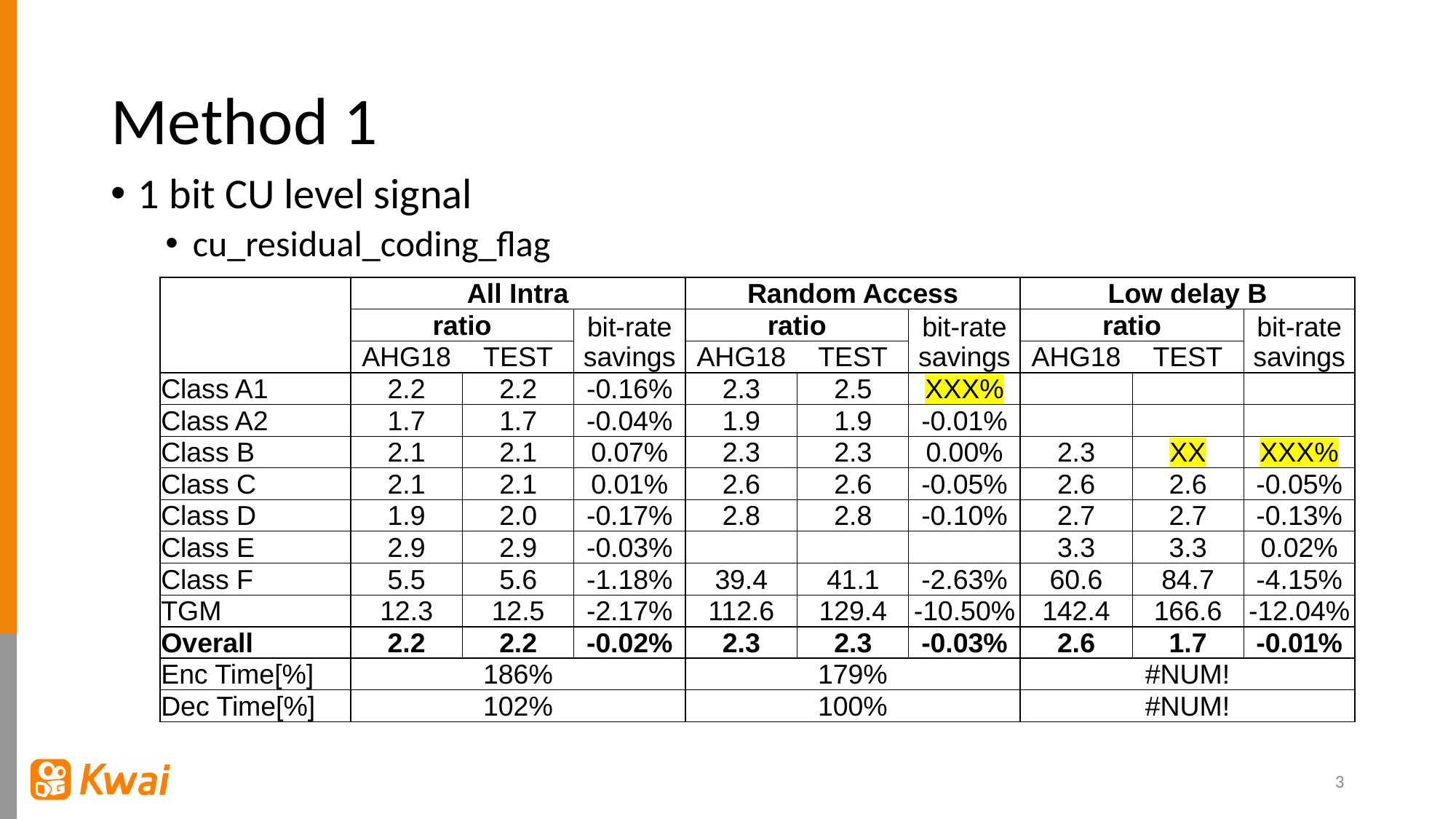

# Method 1
1 bit CU level signal
cu_residual_coding_flag

|  | All Intra |  |  | Random Access |  |  | Low delay B |  |  |
| --- | --- | --- | --- | --- | --- | --- | --- | --- | --- |
|  | ratio |  | bit-rate savings | ratio |  | bit-rate savings | ratio |  | bit-rate savings |
|  | AHG18 | TEST |  | AHG18 | TEST |  | AHG18 | TEST |  |
| Class A1 | 2.2 | 2.2 | -0.16% | 2.3 | 2.5 | XXX% |  |  |  |
| Class A2 | 1.7 | 1.7 | -0.04% | 1.9 | 1.9 | -0.01% |  |  |  |
| Class B | 2.1 | 2.1 | 0.07% | 2.3 | 2.3 | 0.00% | 2.3 | XX | XXX% |
| Class C | 2.1 | 2.1 | 0.01% | 2.6 | 2.6 | -0.05% | 2.6 | 2.6 | -0.05% |
| Class D | 1.9 | 2.0 | -0.17% | 2.8 | 2.8 | -0.10% | 2.7 | 2.7 | -0.13% |
| Class E | 2.9 | 2.9 | -0.03% |  |  |  | 3.3 | 3.3 | 0.02% |
| Class F | 5.5 | 5.6 | -1.18% | 39.4 | 41.1 | -2.63% | 60.6 | 84.7 | -4.15% |
| TGM | 12.3 | 12.5 | -2.17% | 112.6 | 129.4 | -10.50% | 142.4 | 166.6 | -12.04% |
| Overall | 2.2 | 2.2 | -0.02% | 2.3 | 2.3 | -0.03% | 2.6 | 1.7 | -0.01% |
| Enc Time[%] | 186% |  |  | 179% |  |  | #NUM! |  |  |
| Dec Time[%] | 102% |  |  | 100% |  |  | #NUM! |  |  |
3